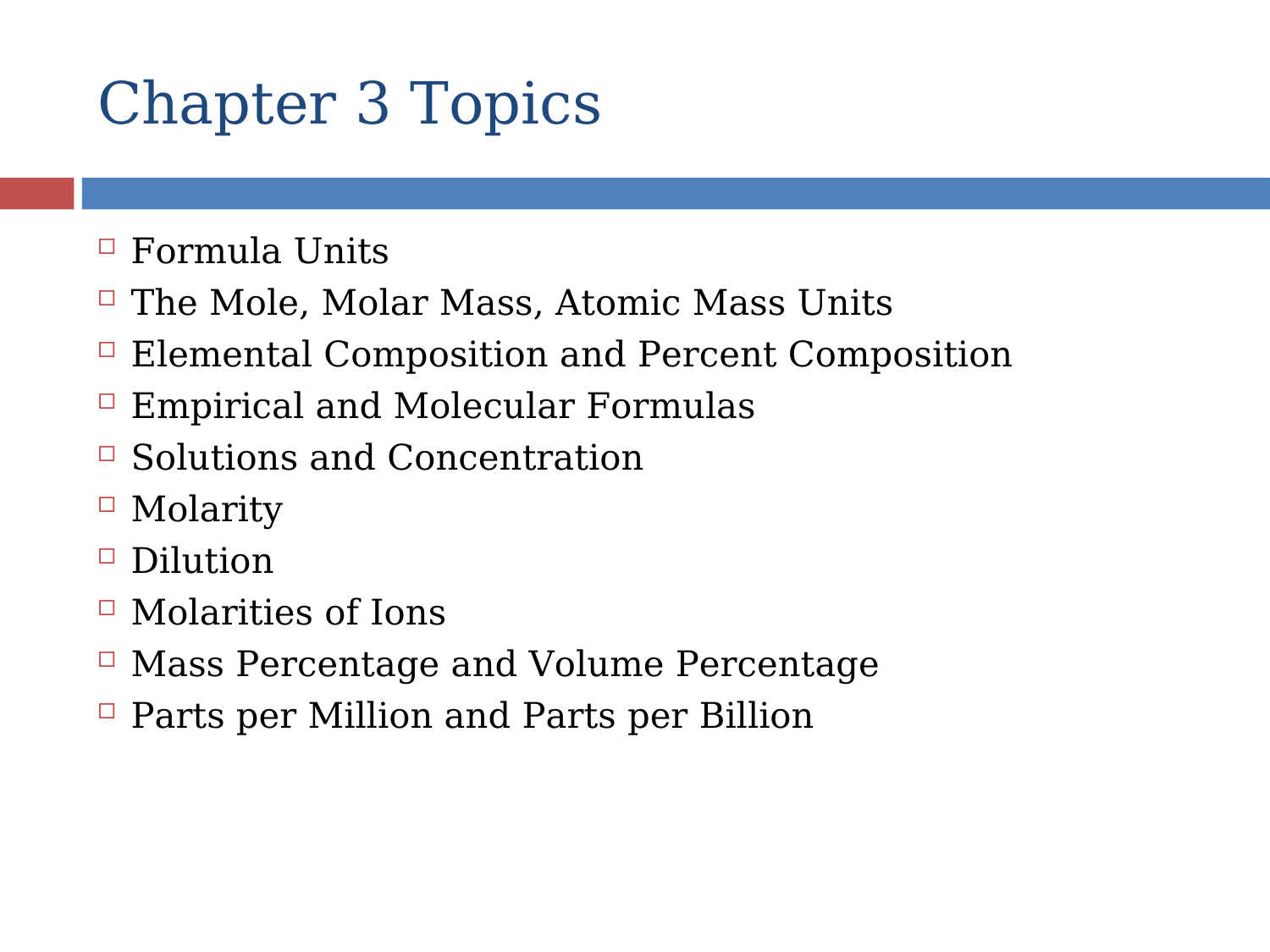

# Chapter 3 Topics
Formula Units
The Mole, Molar Mass, Atomic Mass Units
Elemental Composition and Percent Composition
Empirical and Molecular Formulas
Solutions and Concentration
Molarity
Dilution
Molarities of Ions
Mass Percentage and Volume Percentage
Parts per Million and Parts per Billion